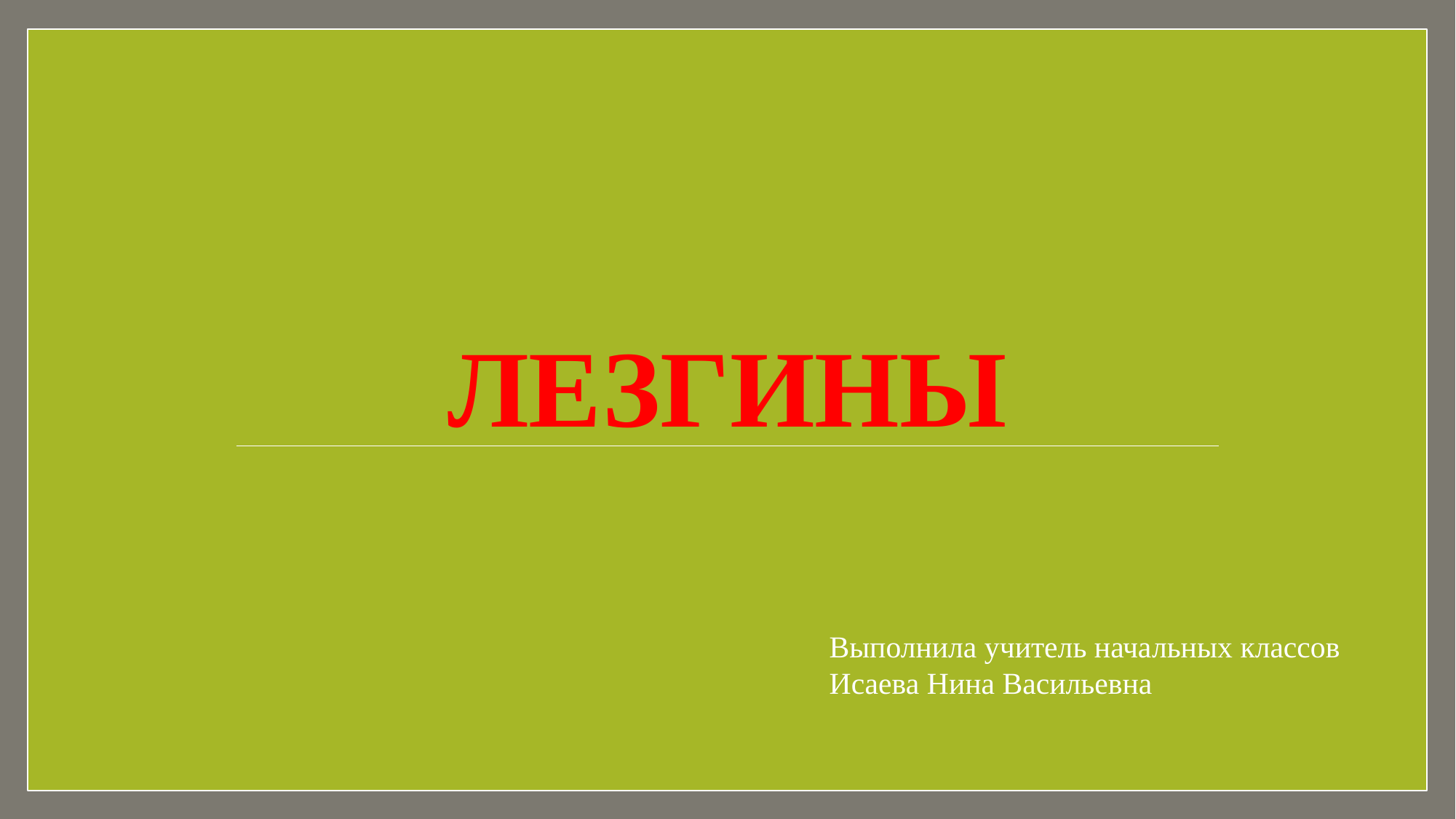

# Лезгины
Выполнила учитель начальных классов
Исаева Нина Васильевна